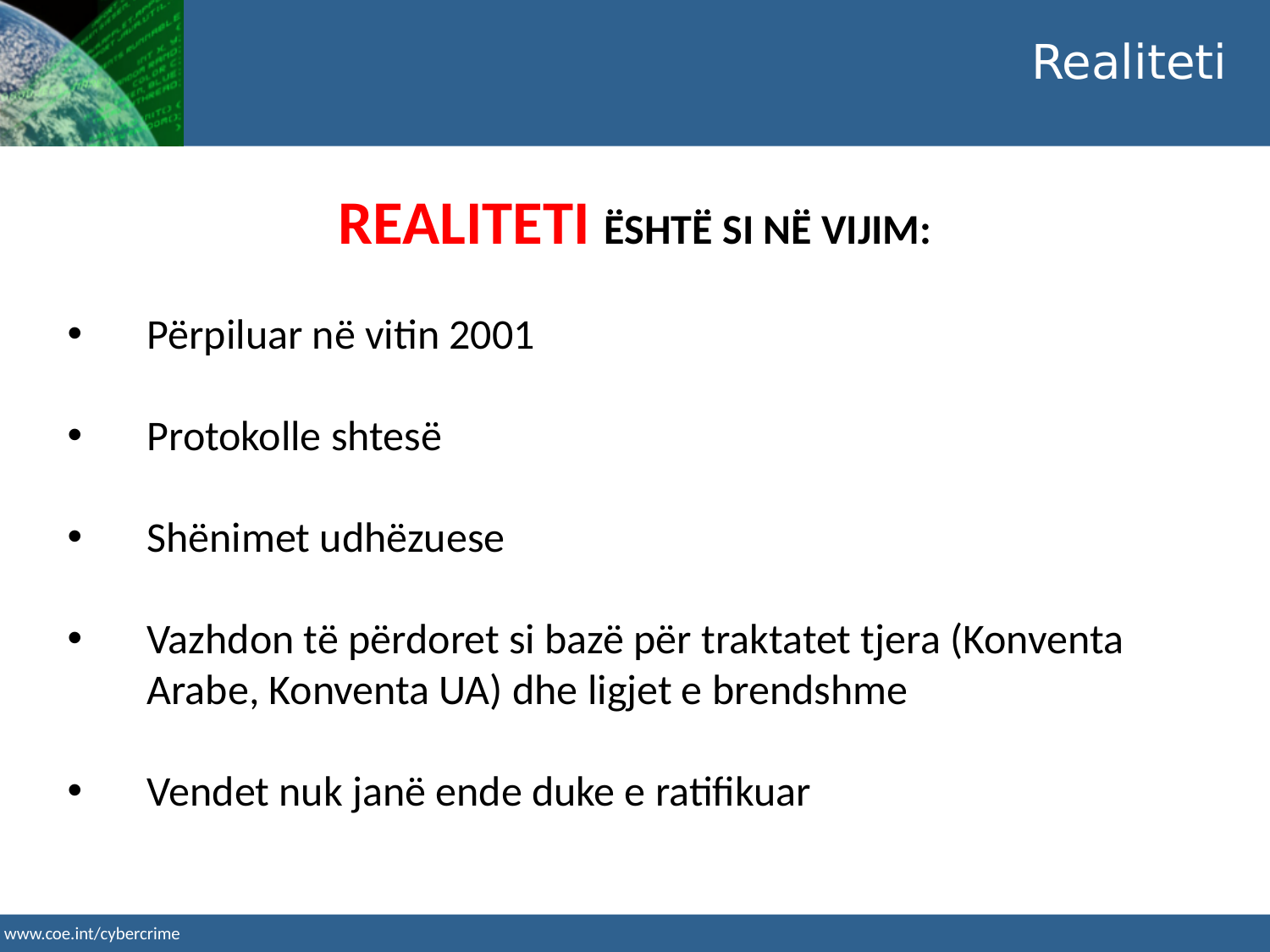

Realiteti
REALITETI ËSHTË SI NË VIJIM:

Përpiluar në vitin 2001

Protokolle shtesë

Shënimet udhëzuese

Vazhdon të përdoret si bazë për traktatet tjera (Konventa Arabe, Konventa UA) dhe ligjet e brendshme

Vendet nuk janë ende duke e ratifikuar